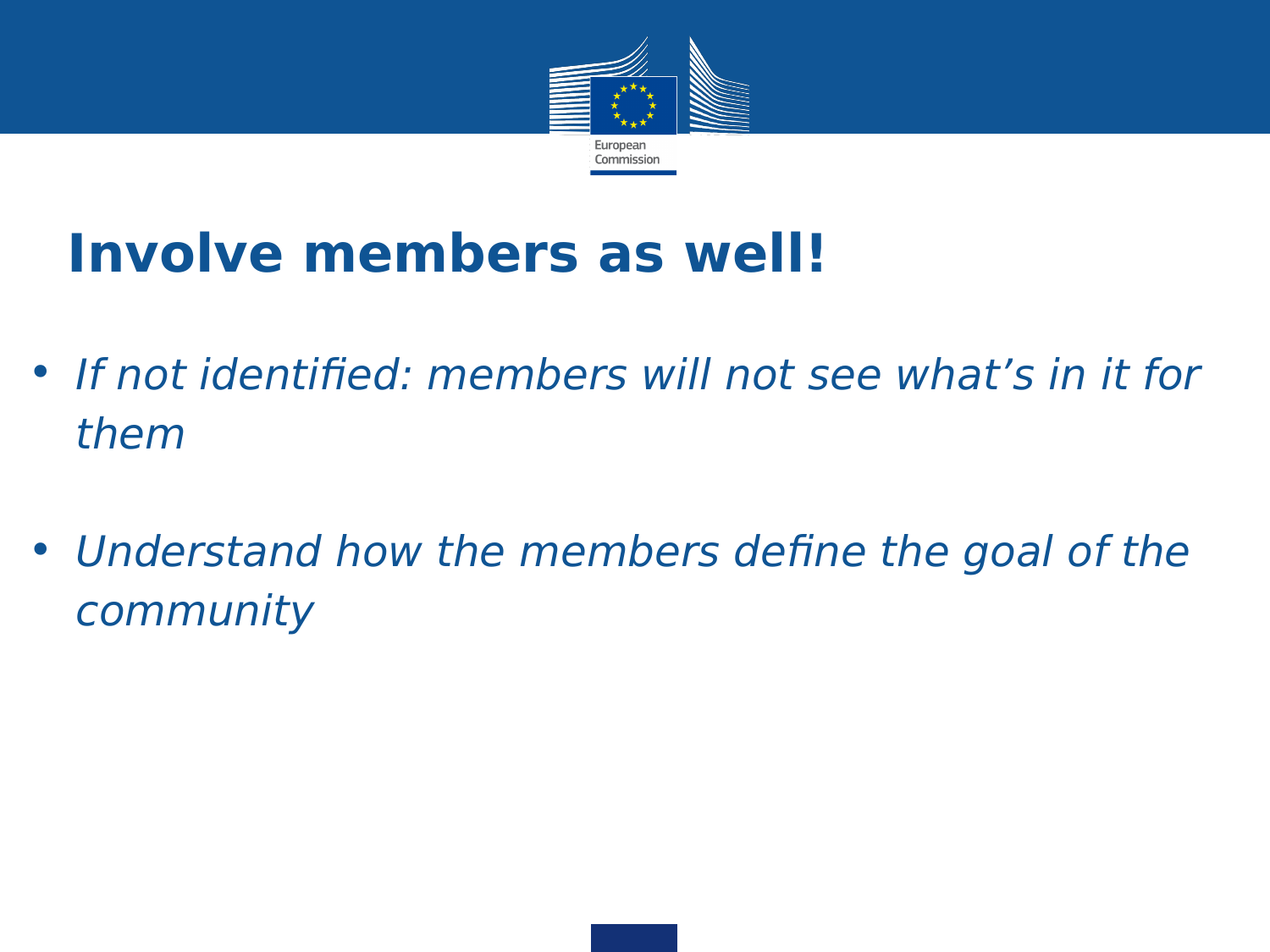

# Involve members as well!
If not identified: members will not see what’s in it for them

Understand how the members define the goal of the community